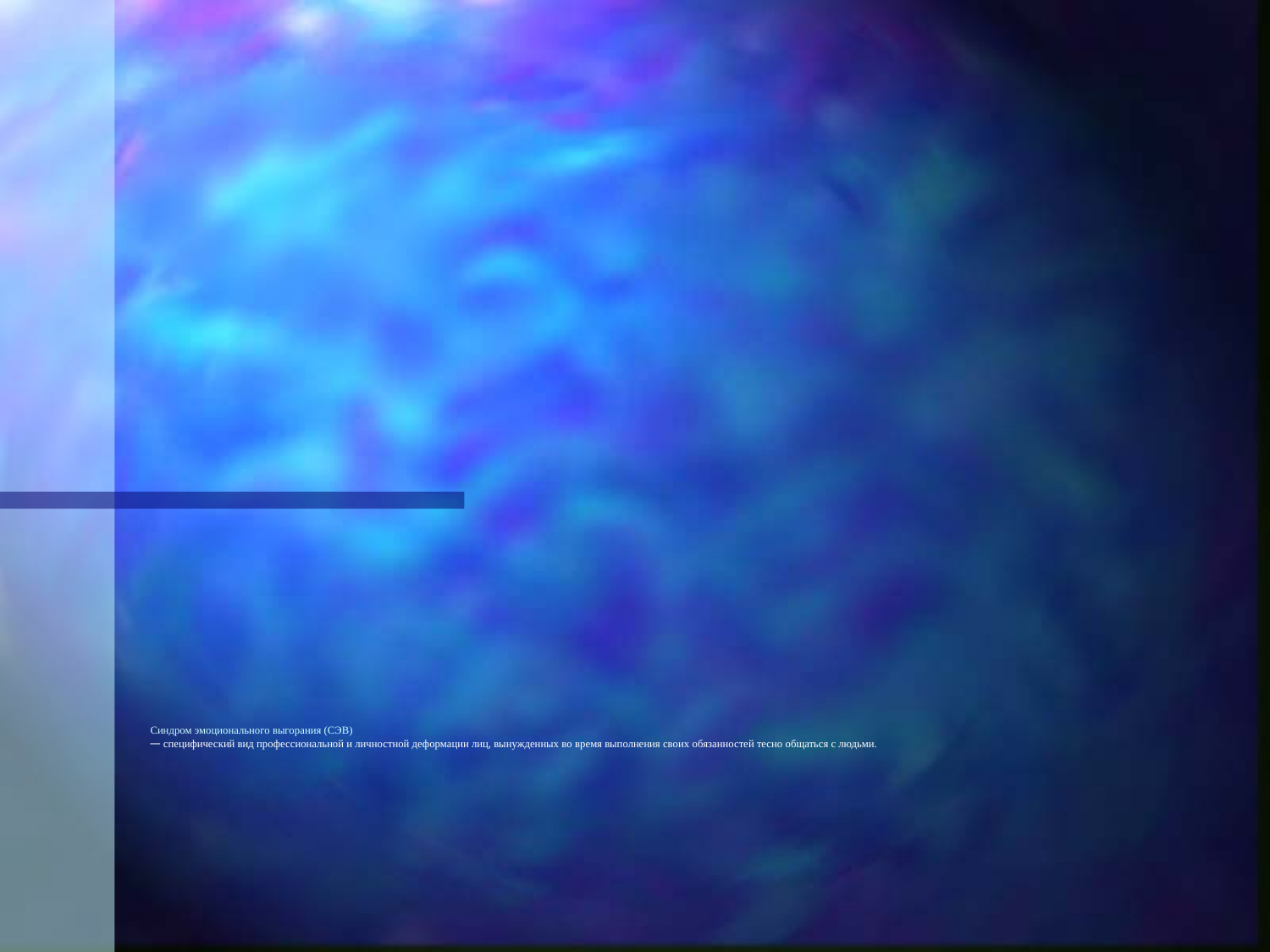

# Синдром эмоционального выгорания (СЭВ) — специфический вид профессиональной и личностной деформации лиц, вынужденных во время выполнения своих обязанностей тесно общаться с людьми.